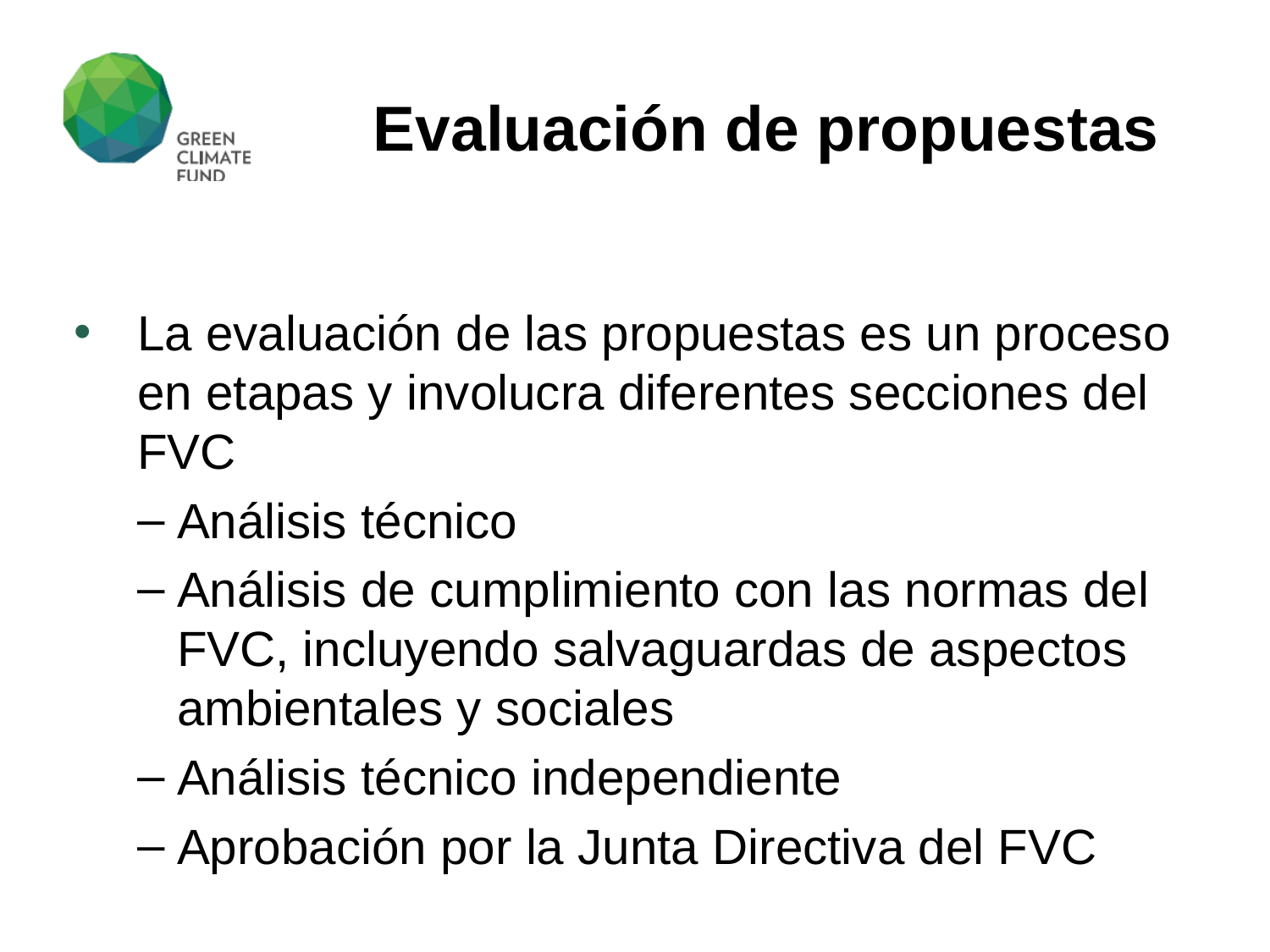

# Evaluación de propuestas
La evaluación de las propuestas es un proceso en etapas y involucra diferentes secciones del FVC
Análisis técnico
Análisis de cumplimiento con las normas del FVC, incluyendo salvaguardas de aspectos ambientales y sociales
Análisis técnico independiente
Aprobación por la Junta Directiva del FVC